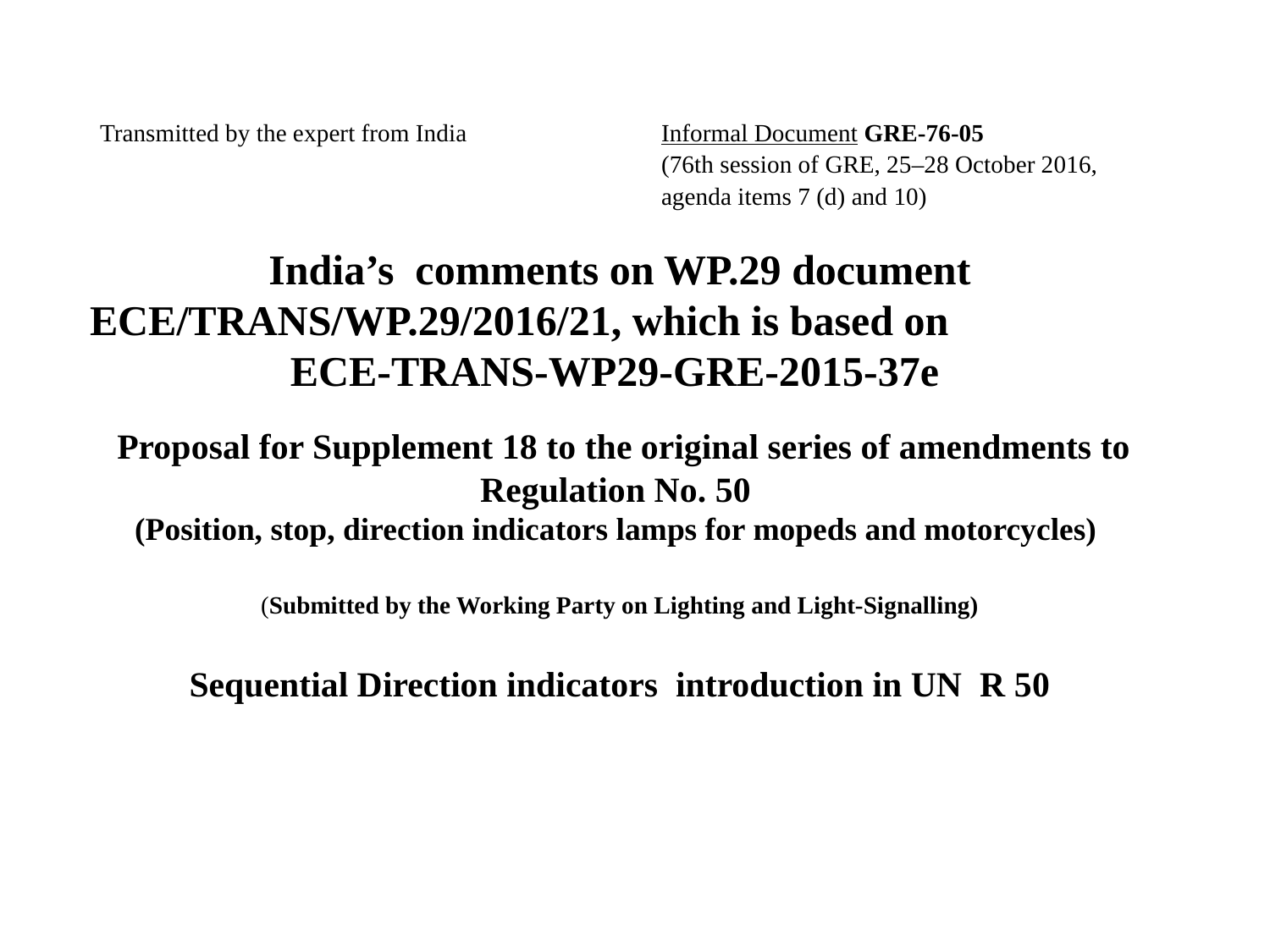

| Transmitted by the expert from India | Informal Document GRE-76-05 (76th session of GRE, 25–28 October 2016, agenda items 7 (d) and 10) |
| --- | --- |
India’s  comments on WP.29 document ECE/TRANS/WP.29/2016/21, which is based on                    ECE-TRANS-WP29-GRE-2015-37e
 Proposal for Supplement 18 to the original series of amendments to Regulation No. 50
(Position, stop, direction indicators lamps for mopeds and motorcycles)
(Submitted by the Working Party on Lighting and Light-Signalling)
Sequential Direction indicators  introduction in UN  R 50